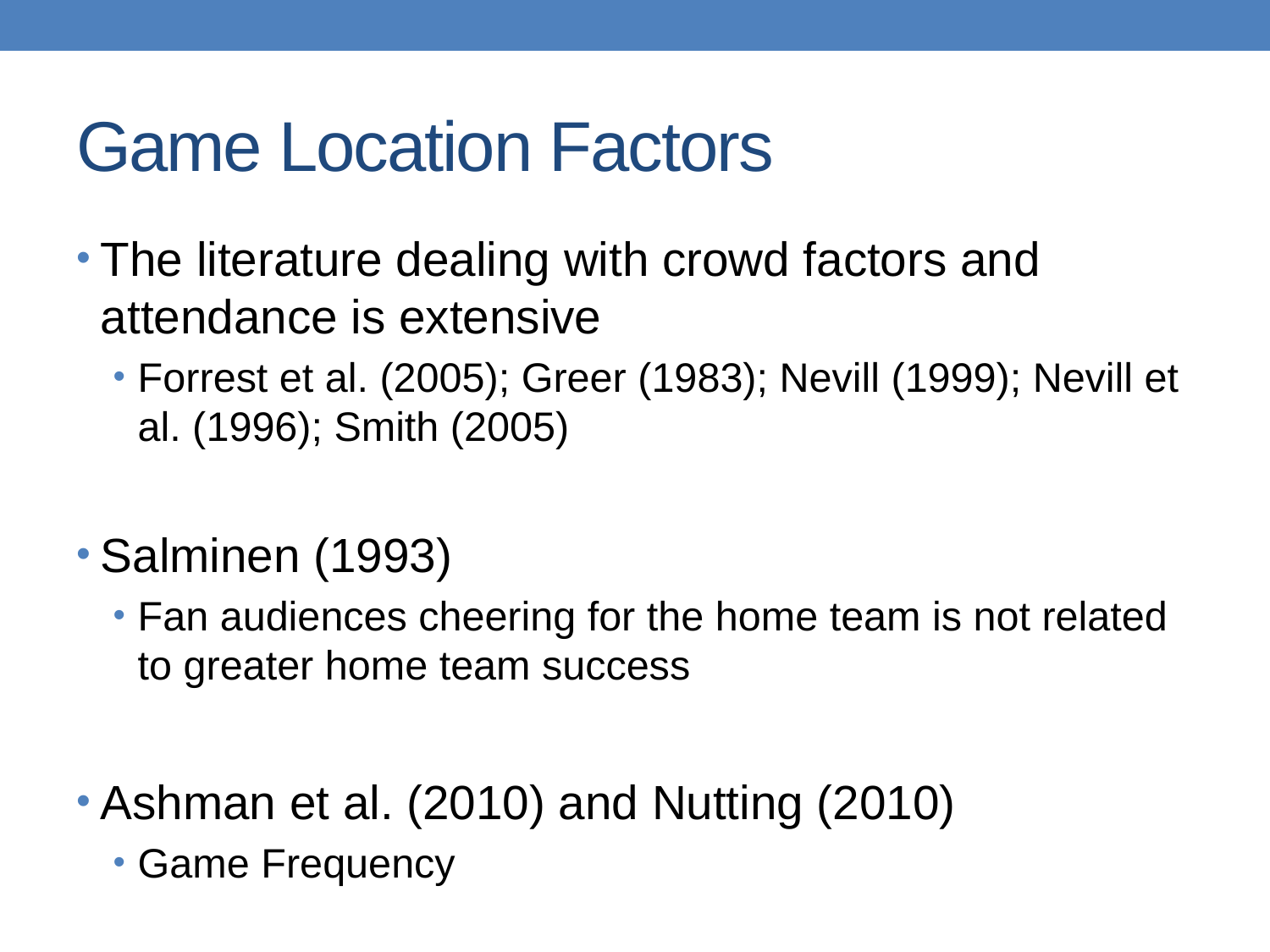

# Game Location Factors
The literature dealing with crowd factors and attendance is extensive
Forrest et al. (2005); Greer (1983); Nevill (1999); Nevill et al. (1996); Smith (2005)

Salminen (1993)
Fan audiences cheering for the home team is not related to greater home team success

Ashman et al. (2010) and Nutting (2010)
Game Frequency